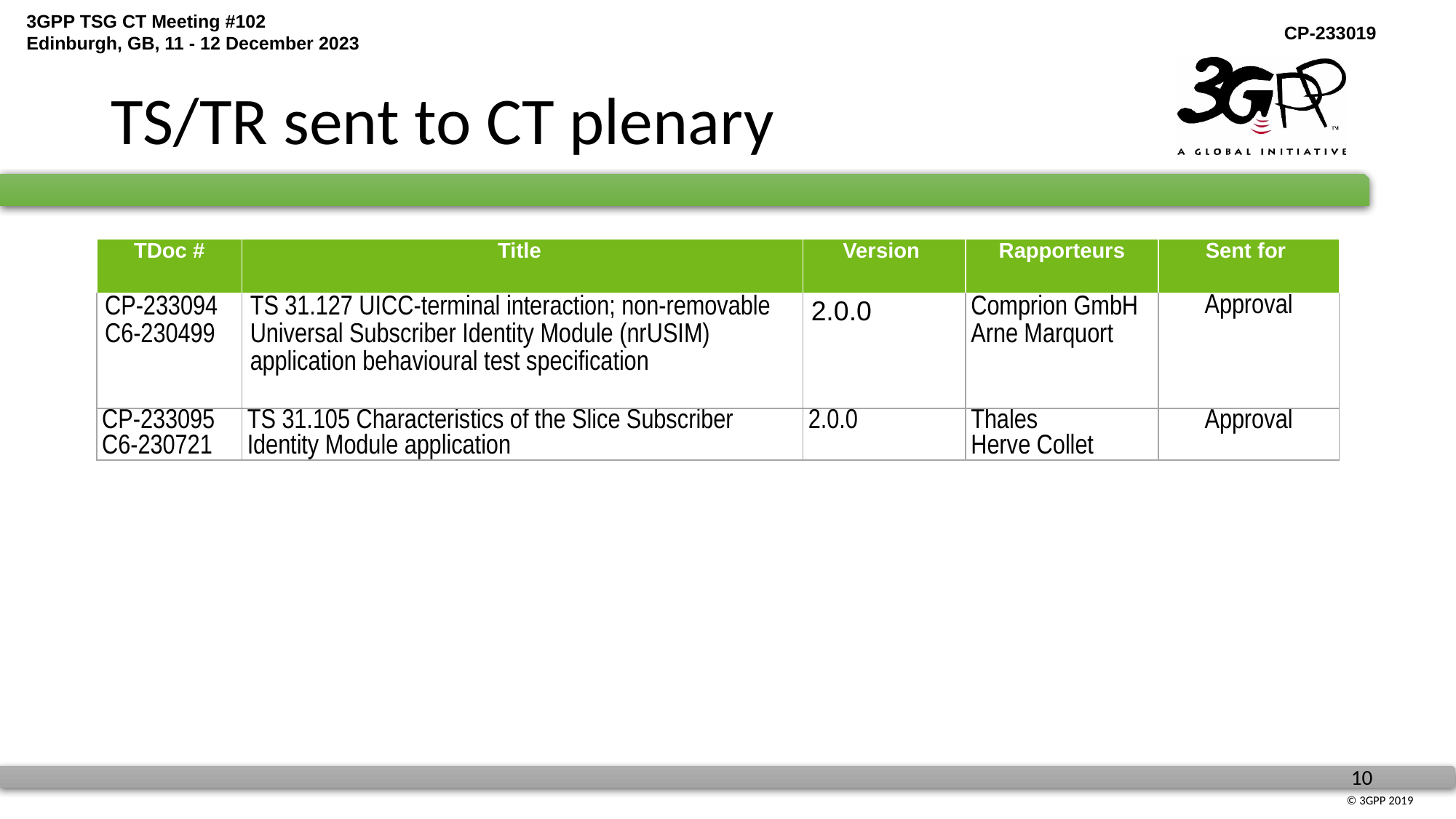

# TS/TR sent to CT plenary
| TDoc # | Title | Version | Rapporteurs | Sent for |
| --- | --- | --- | --- | --- |
| CP-233094 C6-230499 | TS 31.127 UICC-terminal interaction; non-removable Universal Subscriber Identity Module (nrUSIM) application behavioural test specification | 2.0.0 | Comprion GmbH Arne Marquort | Approval |
| CP-233095 C6-230721 | TS 31.105 Characteristics of the Slice Subscriber Identity Module application | 2.0.0 | Thales Herve Collet | Approval |